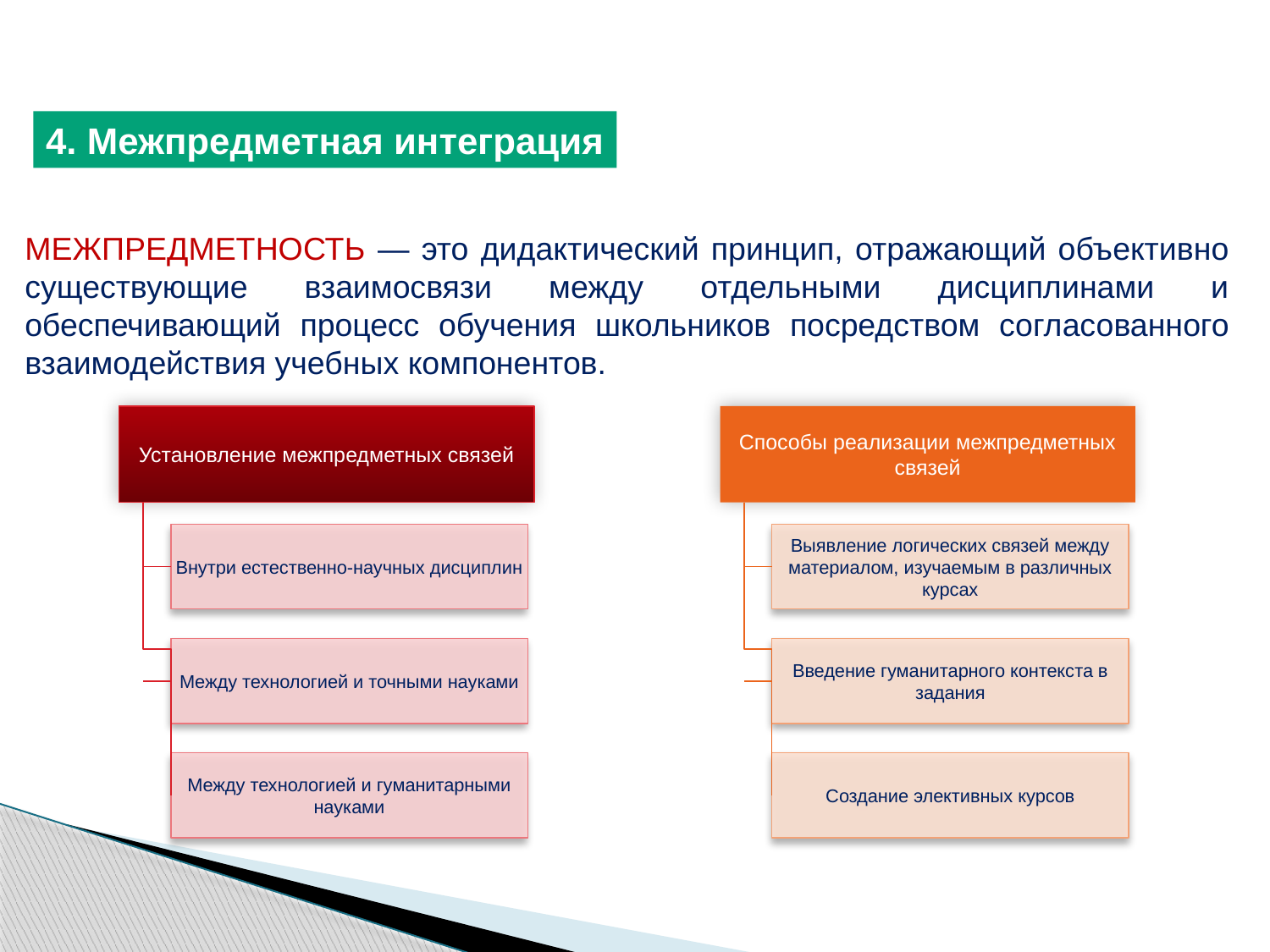

4. Межпредметная интеграция
МЕЖПРЕДМЕТНОСТЬ — это дидактический принцип, отражающий объективно существующие взаимосвязи между отдельными дисциплинами и обеспечивающий процесс обучения школьников посредством согласованного взаимодействия учебных компонентов.
Установление межпредметных связей
Внутри естественно-научных дисциплин
Между технологией и точными науками
Между технологией и гуманитарными науками
Способы реализации межпредметных связей
Выявление логических связей между материалом, изучаемым в различных курсах
Введение гуманитарного контекста в задания
Создание элективных курсов